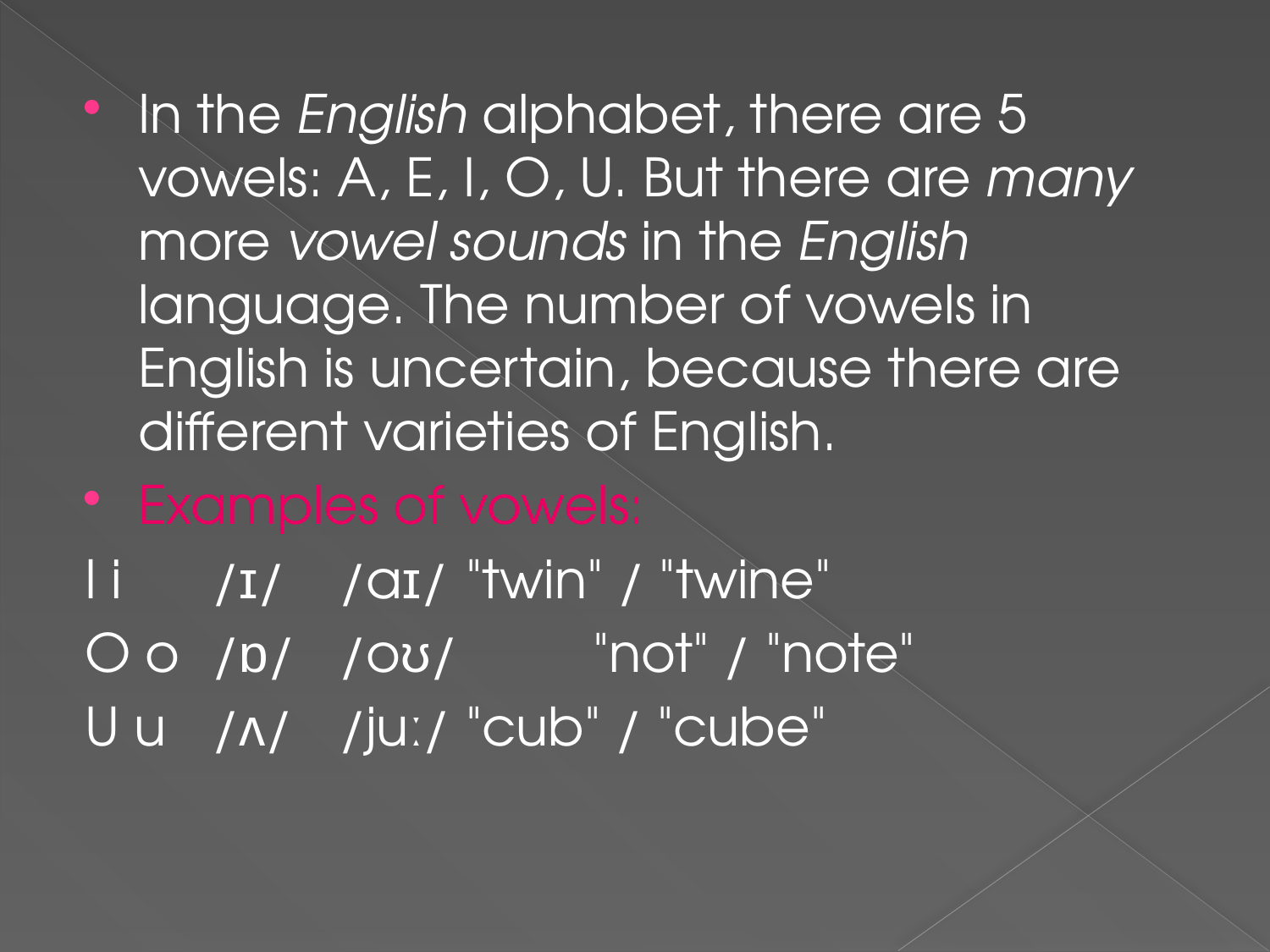

In the English alphabet, there are 5 vowels: A, E, I, O, U. But there are many more vowel sounds in the English language. The number of vowels in English is uncertain, because there are different varieties of English.
Examples of vowels:
I i 	/ɪ/ 	/aɪ/ 	"twin" / "twine"
O o 	/ɒ/ 	/oʊ/ 	"not" / "note"
U u 	/ʌ/ 	/juː/ 	"cub" / "cube"